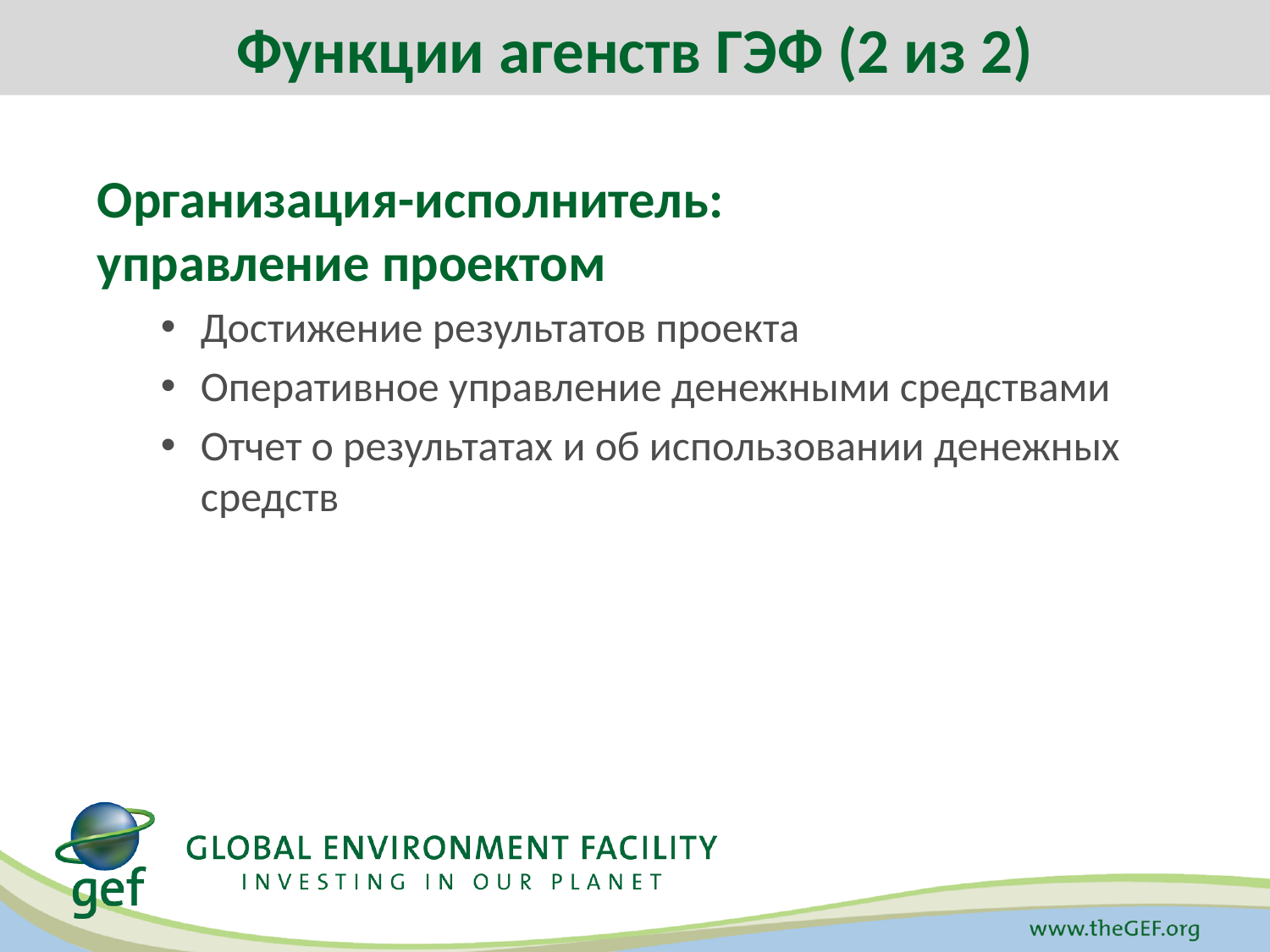

Функции агенств ГЭФ (2 из 2)
Организация-исполнитель:
управление проектом
Достижение результатов проекта
Оперативное управление денежными средствами
Отчет о результатах и об использовании денежных средств